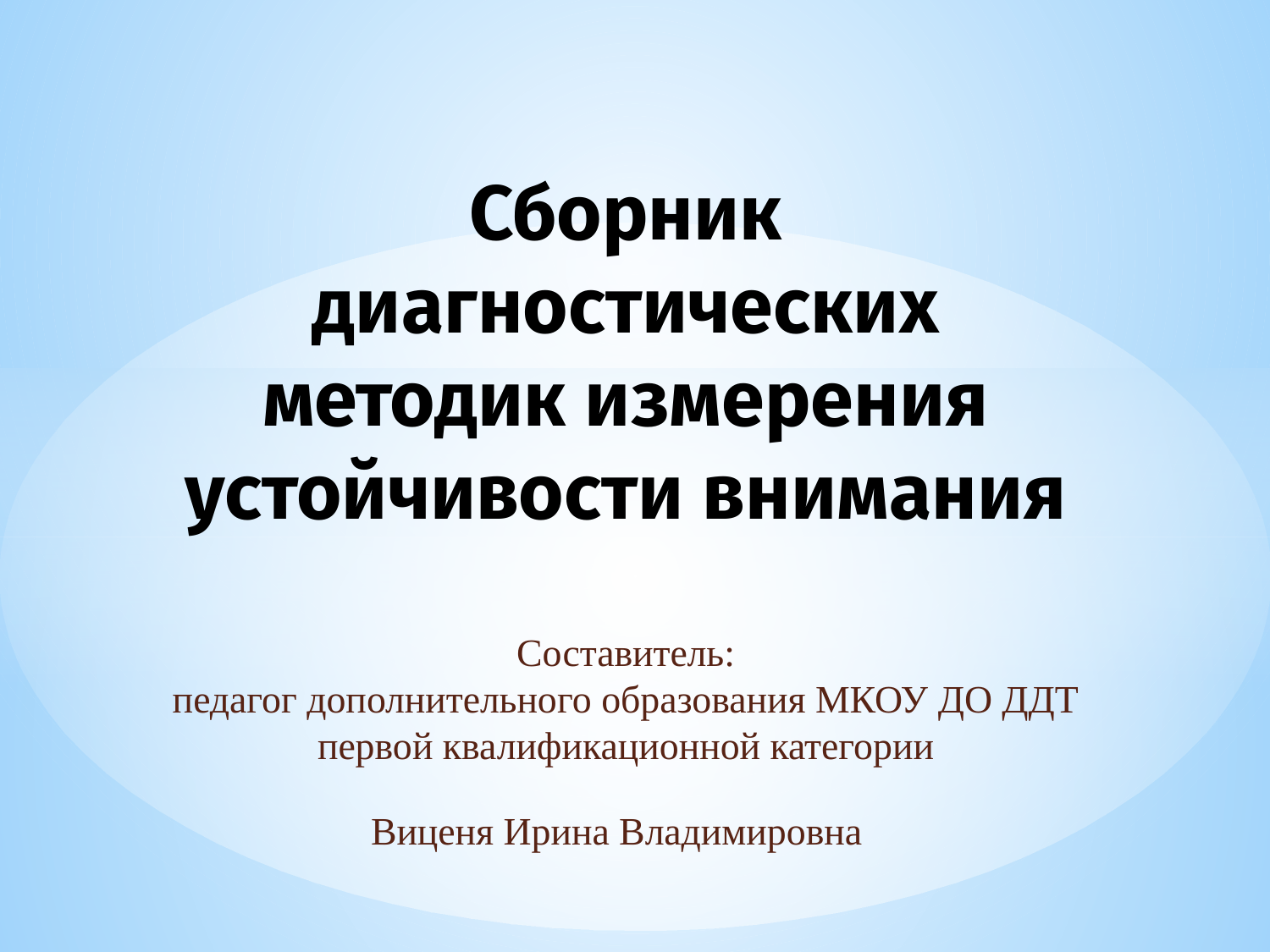

# Сборник диагностических методик измерения устойчивости внимания Составитель: педагог дополнительного образования МКОУ ДО ДДТ первой квалификационной категории Виценя Ирина Владимировна